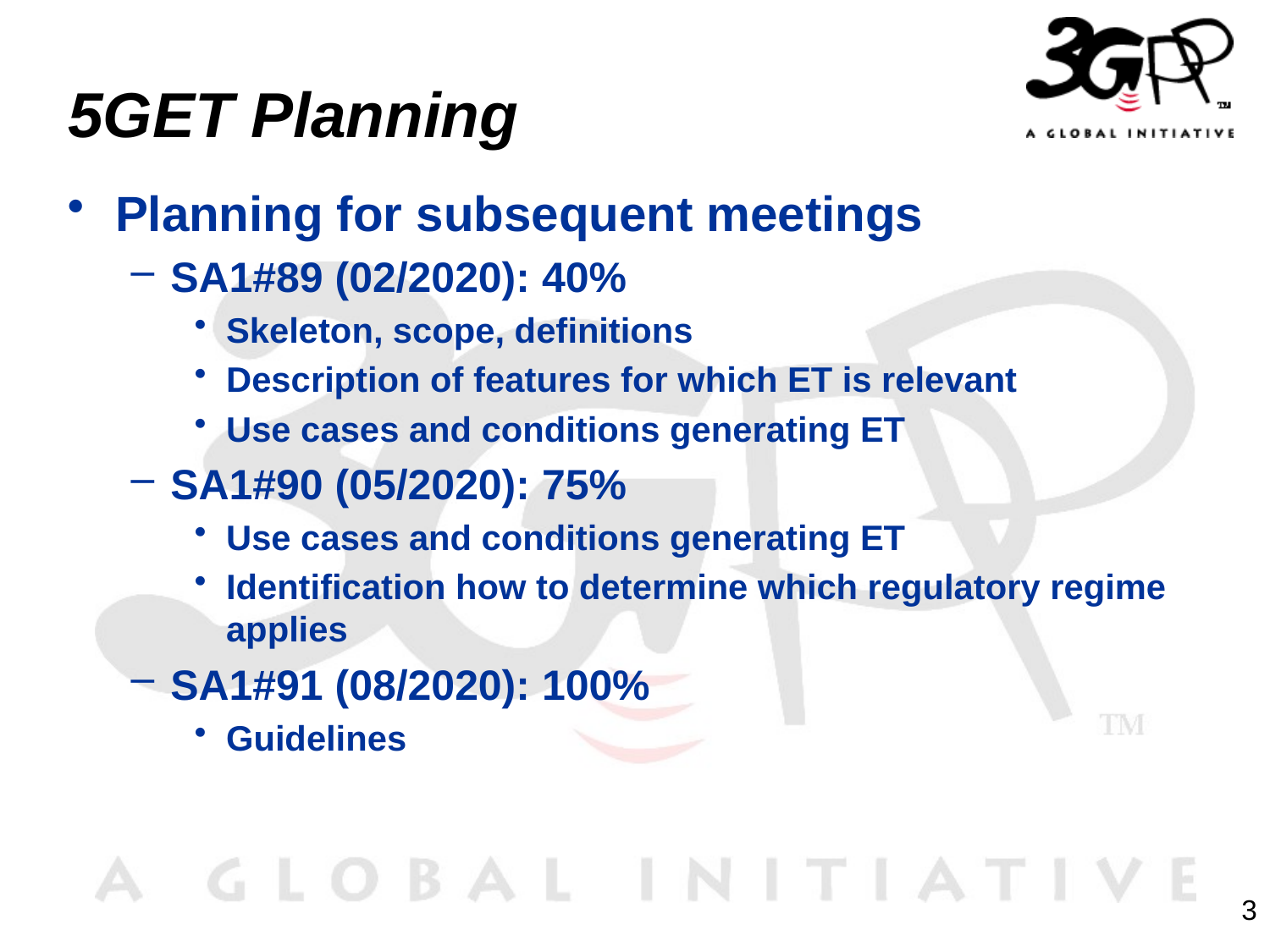

# 5GET Planning
Planning for subsequent meetings
SA1#89 (02/2020): 40%
Skeleton, scope, definitions
Description of features for which ET is relevant
Use cases and conditions generating ET
SA1#90 (05/2020): 75%
Use cases and conditions generating ET
Identification how to determine which regulatory regime applies
SA1#91 (08/2020): 100%
Guidelines
3